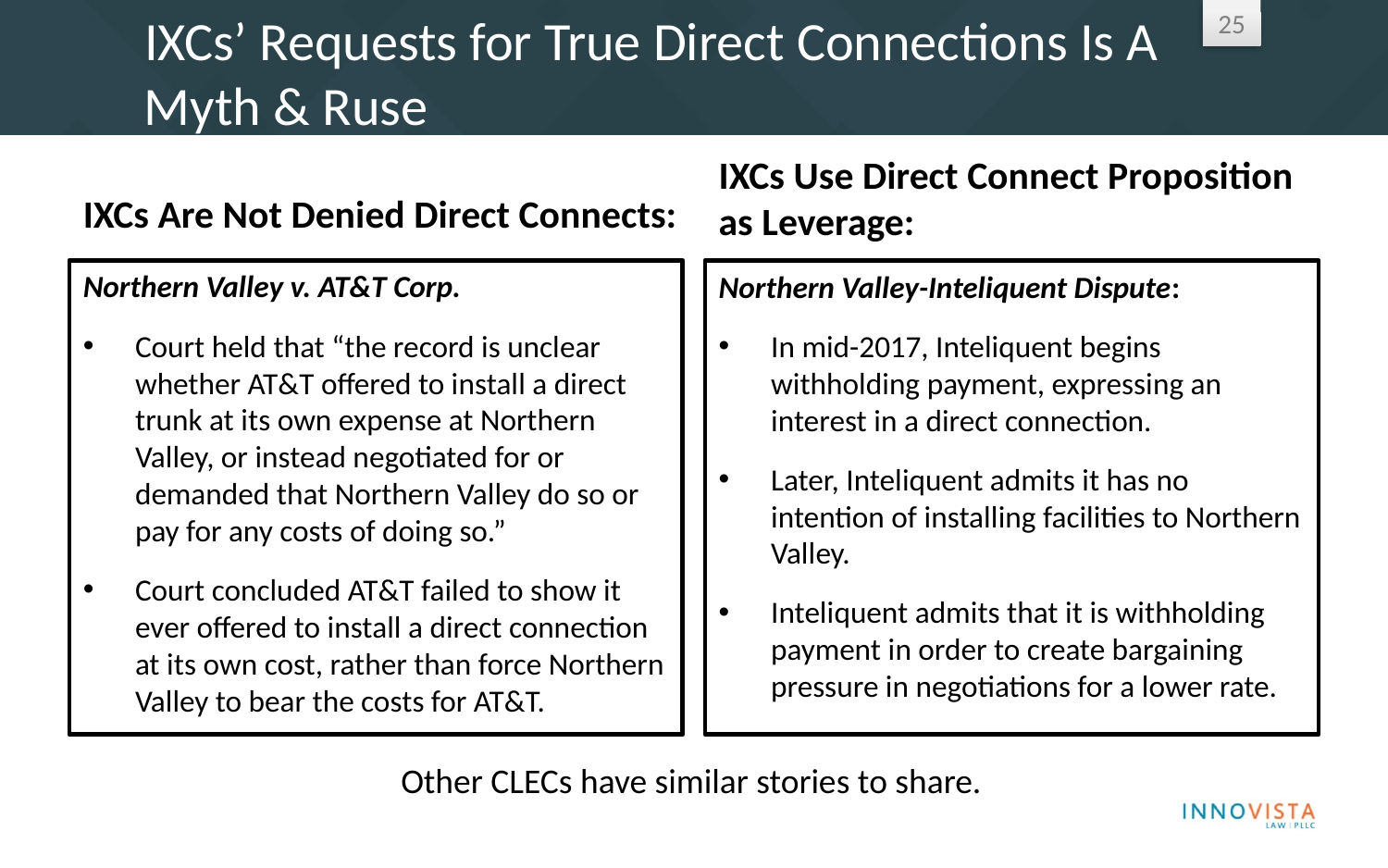

# IXCs’ Requests for True Direct Connections Is A Myth & Ruse
IXCs Are Not Denied Direct Connects:
IXCs Use Direct Connect Proposition as Leverage:
Northern Valley v. AT&T Corp.

Court held that “the record is unclear whether AT&T offered to install a direct trunk at its own expense at Northern Valley, or instead negotiated for or demanded that Northern Valley do so or pay for any costs of doing so.”

Court concluded AT&T failed to show it ever offered to install a direct connection at its own cost, rather than force Northern Valley to bear the costs for AT&T.
Northern Valley-Inteliquent Dispute:

In mid-2017, Inteliquent begins withholding payment, expressing an interest in a direct connection.

Later, Inteliquent admits it has no intention of installing facilities to Northern Valley.

Inteliquent admits that it is withholding payment in order to create bargaining pressure in negotiations for a lower rate.
Other CLECs have similar stories to share.